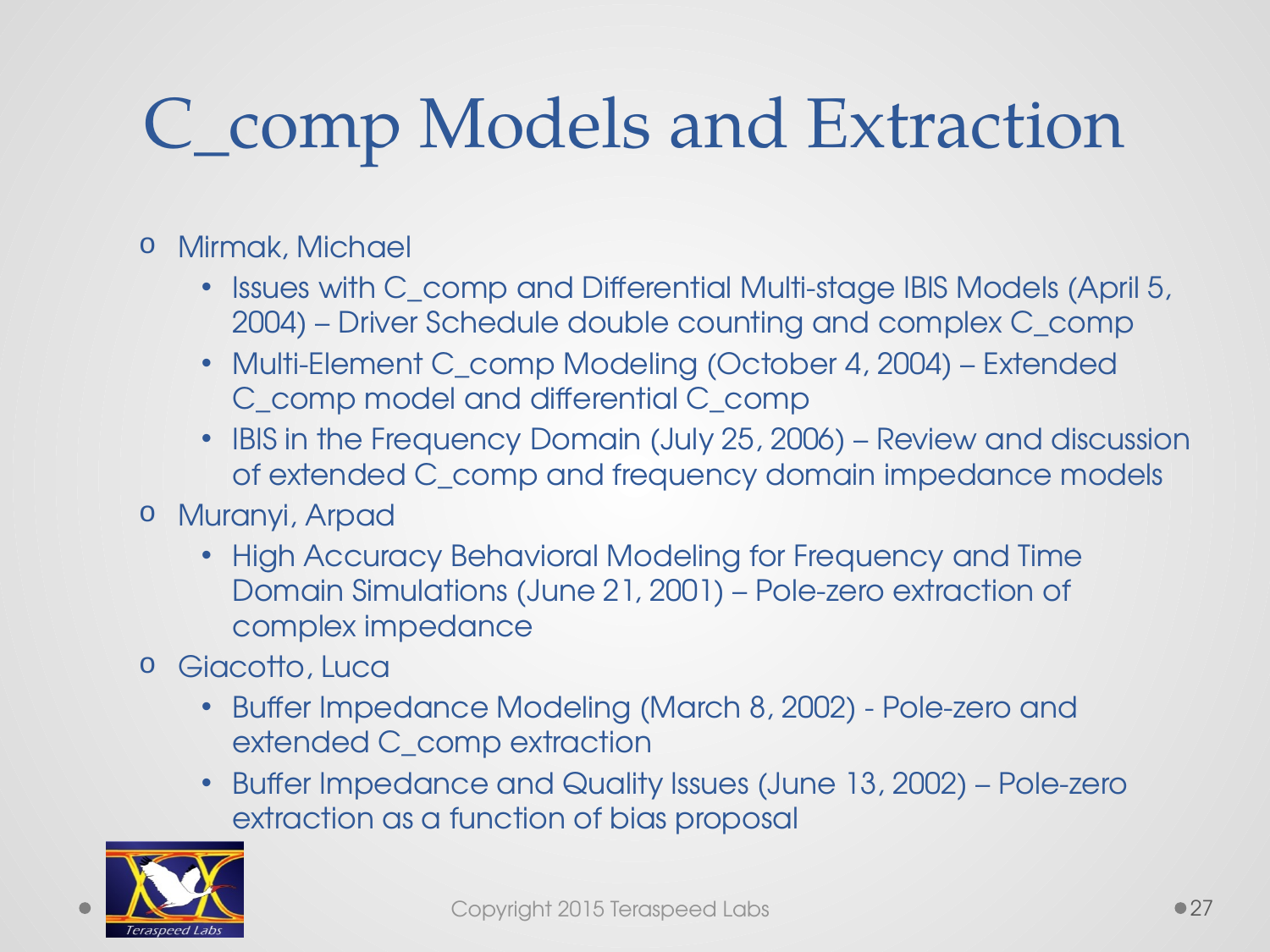

# C_comp Models and Extraction
Mirmak, Michael
Issues with C_comp and Differential Multi-stage IBIS Models (April 5, 2004) – Driver Schedule double counting and complex C_comp
Multi-Element C_comp Modeling (October 4, 2004) – Extended C_comp model and differential C_comp
IBIS in the Frequency Domain (July 25, 2006) – Review and discussion of extended C_comp and frequency domain impedance models
Muranyi, Arpad
High Accuracy Behavioral Modeling for Frequency and Time Domain Simulations (June 21, 2001) – Pole-zero extraction of complex impedance
Giacotto, Luca
Buffer Impedance Modeling (March 8, 2002) - Pole-zero and extended C_comp extraction
Buffer Impedance and Quality Issues (June 13, 2002) – Pole-zero extraction as a function of bias proposal
27
Copyright 2015 Teraspeed Labs